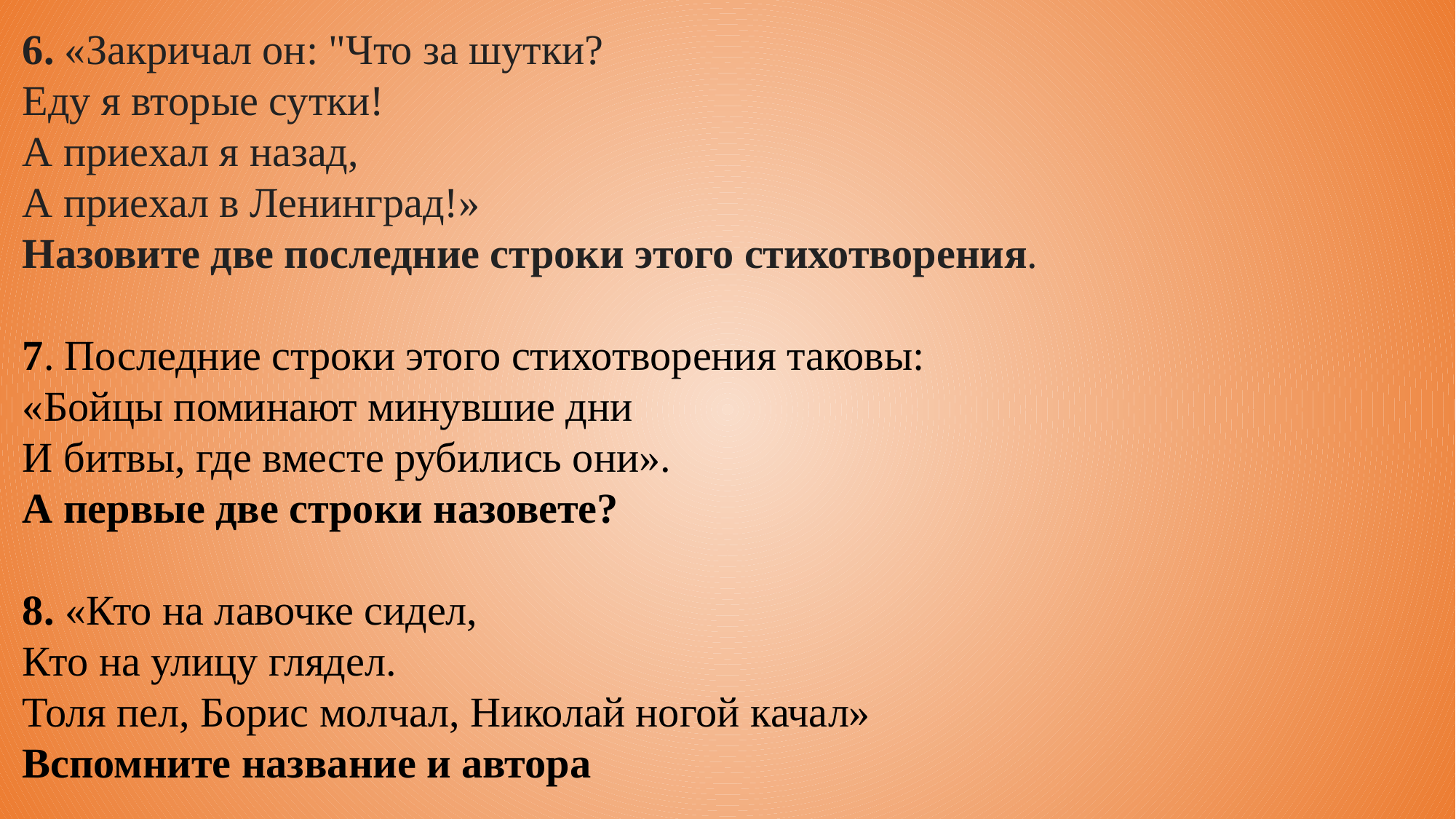

6. «Закричал он: "Что за шутки?
Еду я вторые сутки!
А приехал я назад,
А приехал в Ленинград!»
Назовите две последние строки этого стихотворения.

7. Последние строки этого стихотворения таковы:
«Бойцы поминают минувшие дни
И битвы, где вместе рубились они».
А первые две строки назовете?

8. «Кто на лавочке сидел,
Кто на улицу глядел.
Толя пел, Борис молчал, Николай ногой качал»
Вспомните название и автора